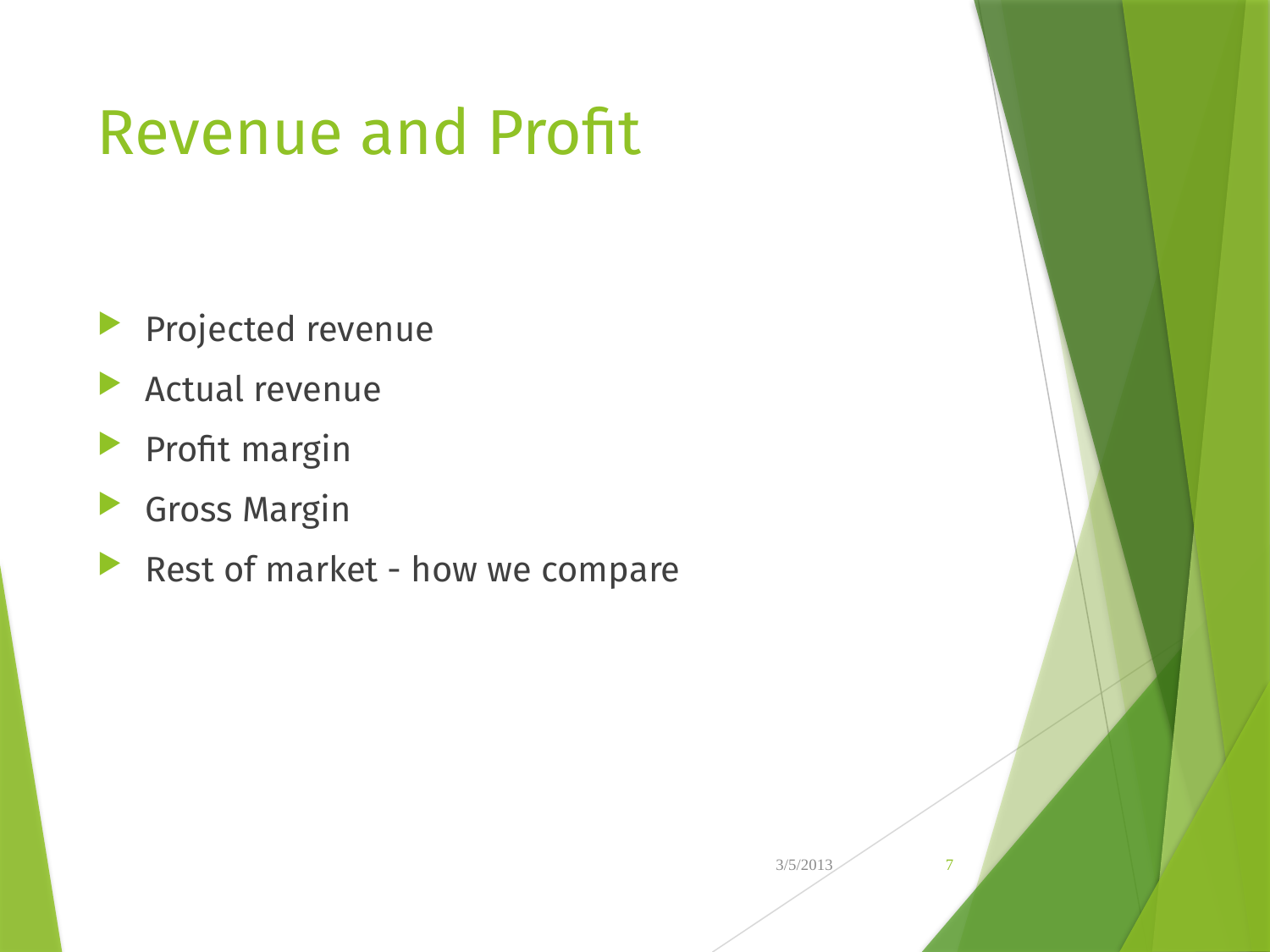

# Revenue and Profit
Projected revenue
Actual revenue
Profit margin
Gross Margin
Rest of market - how we compare
3/5/2013
7